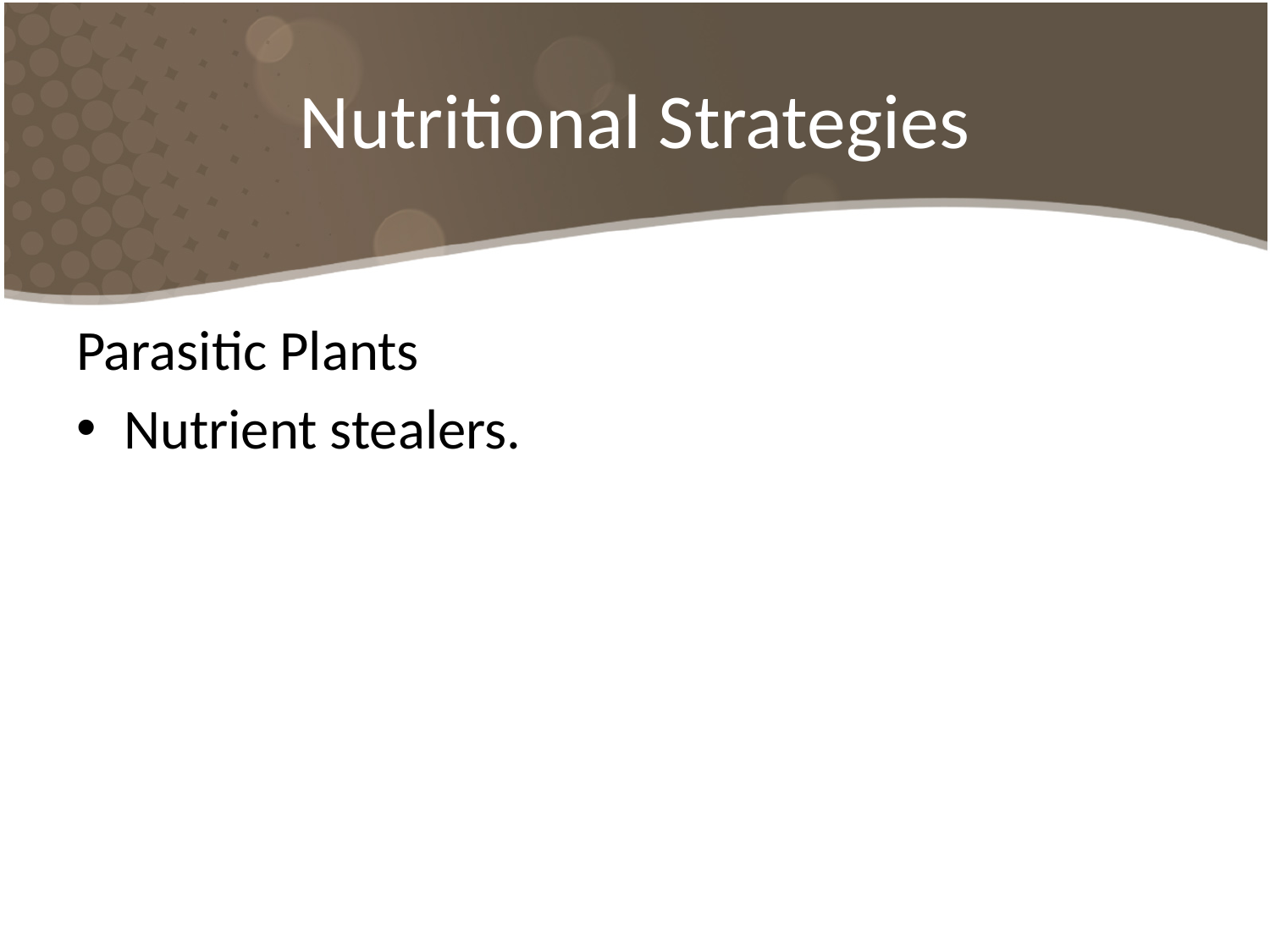

# Nutritional Strategies
Parasitic Plants
Nutrient stealers.